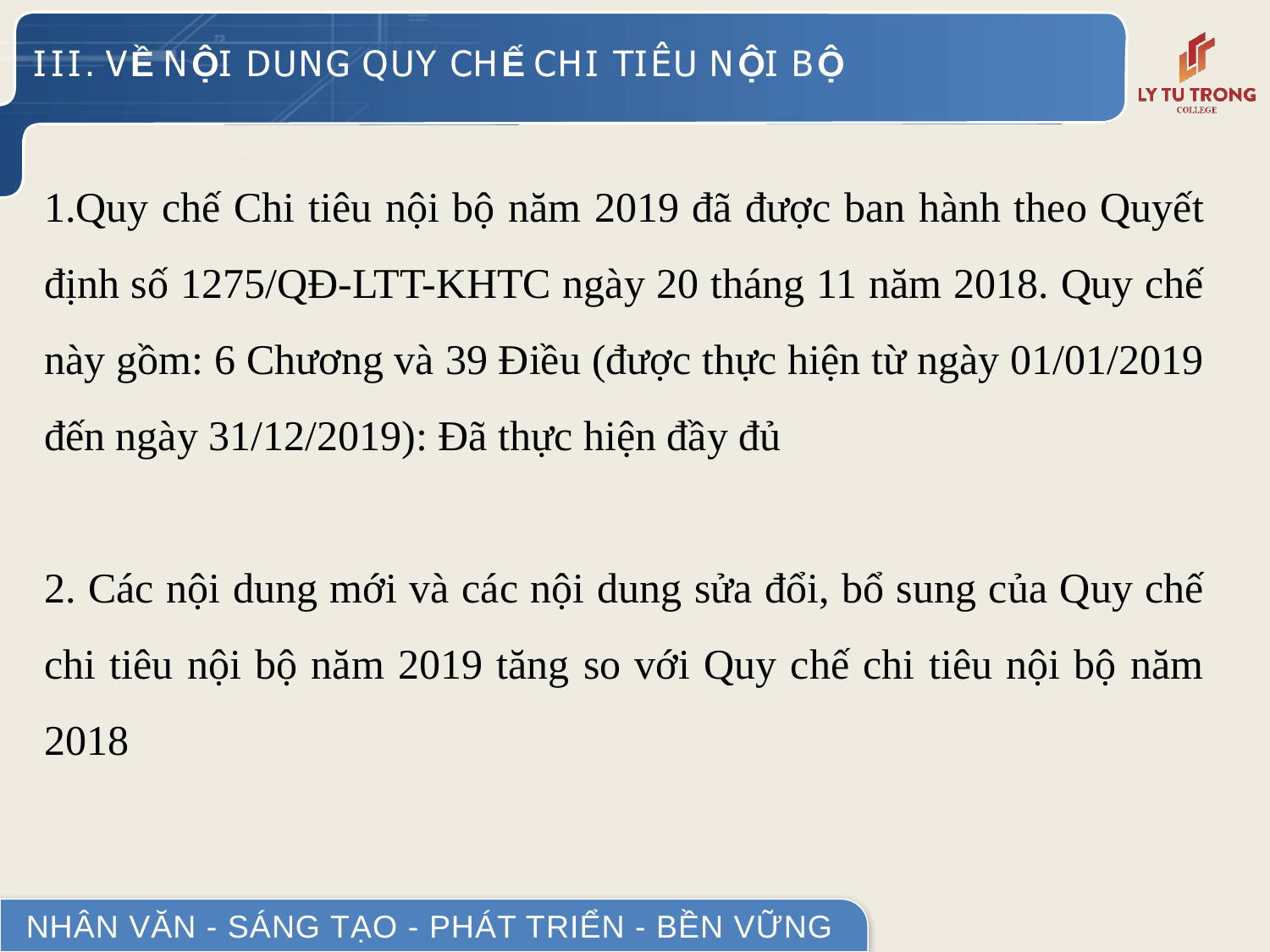

III. VỀ NỘI DUNG QUY CHẾ CHI TIÊU NỘI BỘ
Quy chế Chi tiêu nội bộ năm 2019 đã được ban hành theo Quyết định số 1275/QĐ-LTT-KHTC ngày 20 tháng 11 năm 2018. Quy chế này gồm: 6 Chương và 39 Điều (được thực hiện từ ngày 01/01/2019 đến ngày 31/12/2019): Đã thực hiện đầy đủ

2. Các nội dung mới và các nội dung sửa đổi, bổ sung của Quy chế chi tiêu nội bộ năm 2019 tăng so với Quy chế chi tiêu nội bộ năm 2018